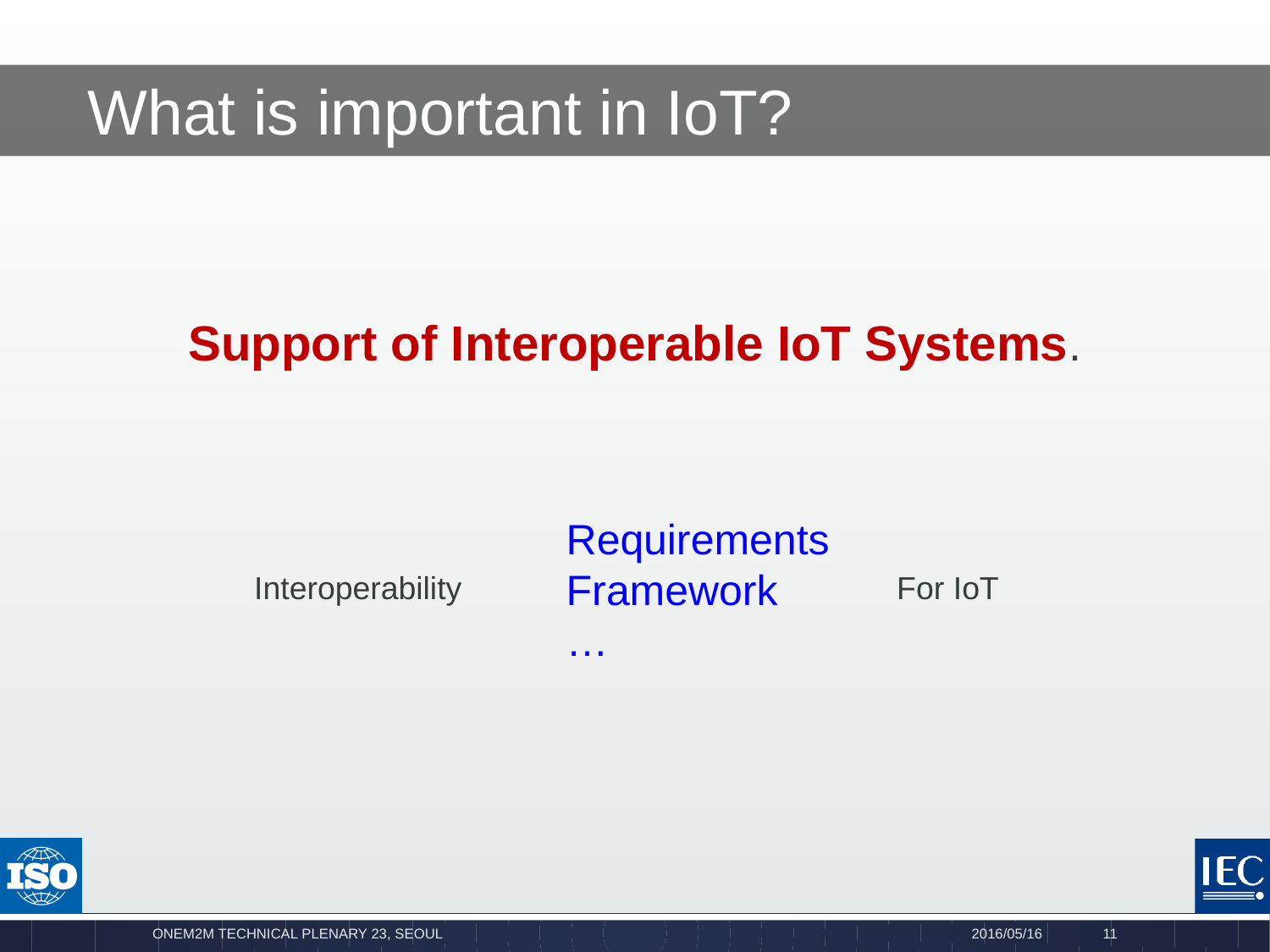

# What is important in IoT?
Support of Interoperable IoT Systems.
Requirements
Framework
…
Interoperability
For IoT
oneM2M Technical Plenary 23, SEOUL
2016/05/16
11